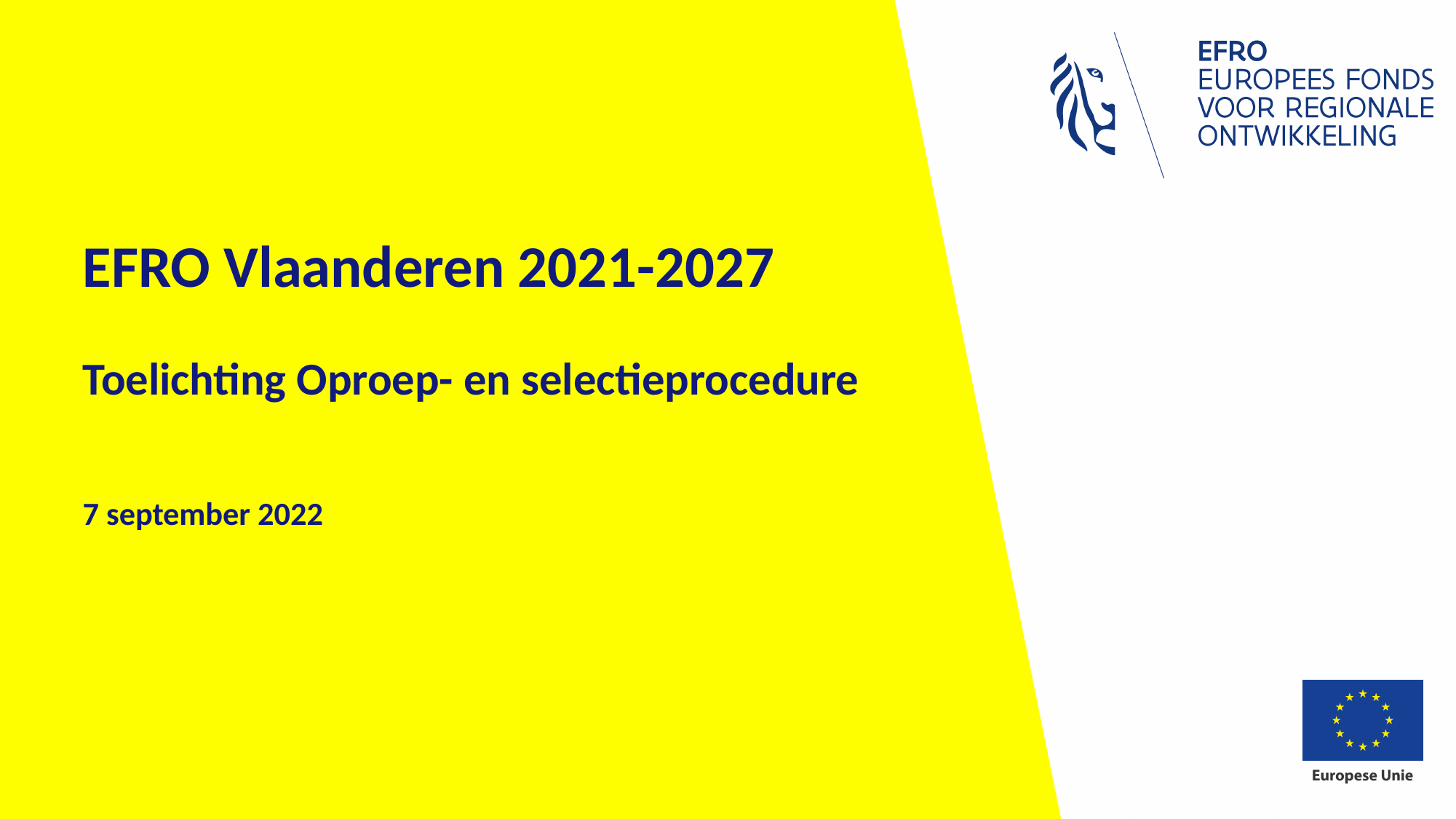

# EFRO Vlaanderen 2021-2027 Toelichting Oproep- en selectieprocedure 7 september 2022